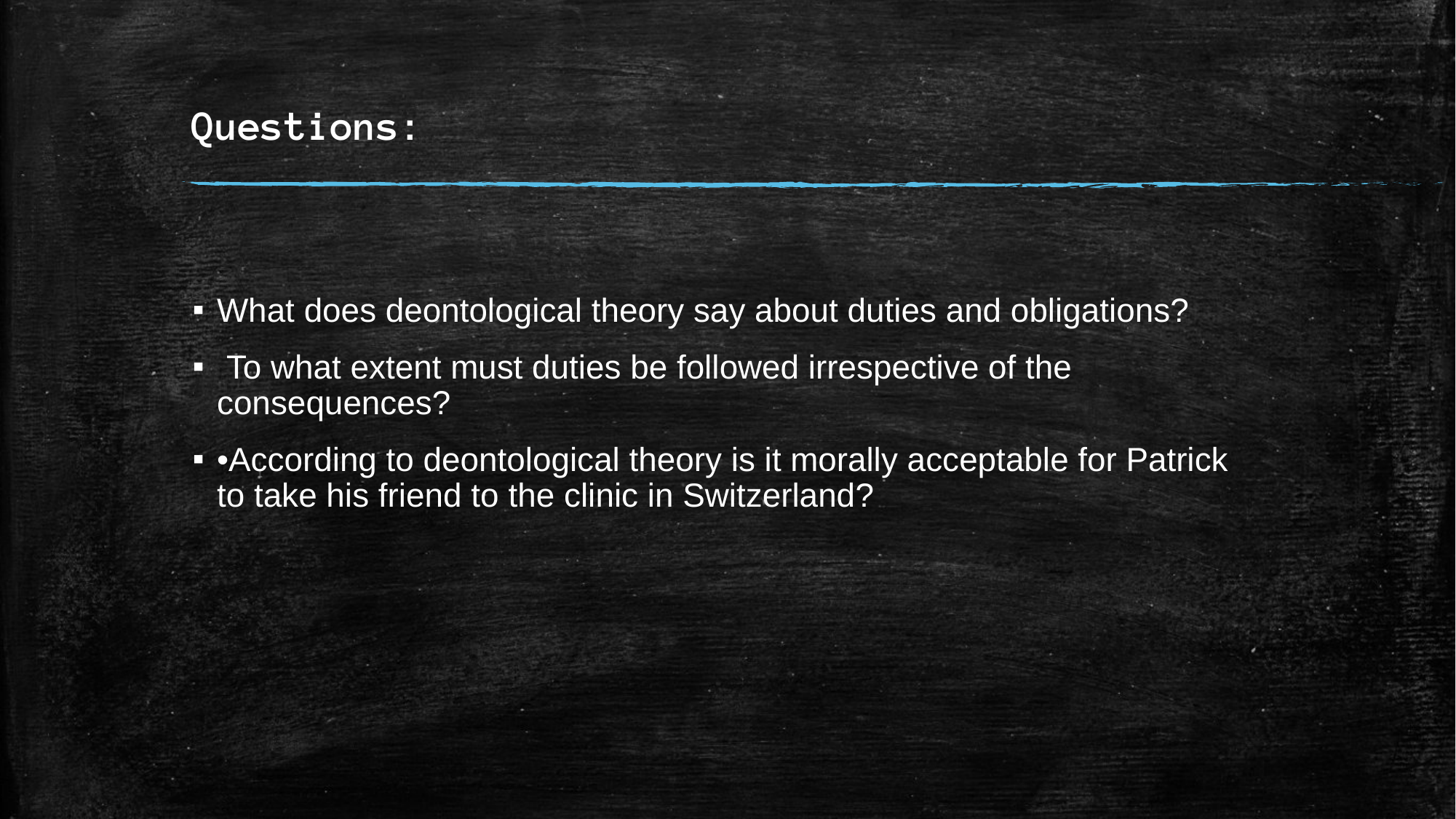

# Questions:

What does deontological theory say about duties and obligations?
 To what extent must duties be followed irrespective of the consequences?
•According to deontological theory is it morally acceptable for Patrick to take his friend to the clinic in Switzerland?